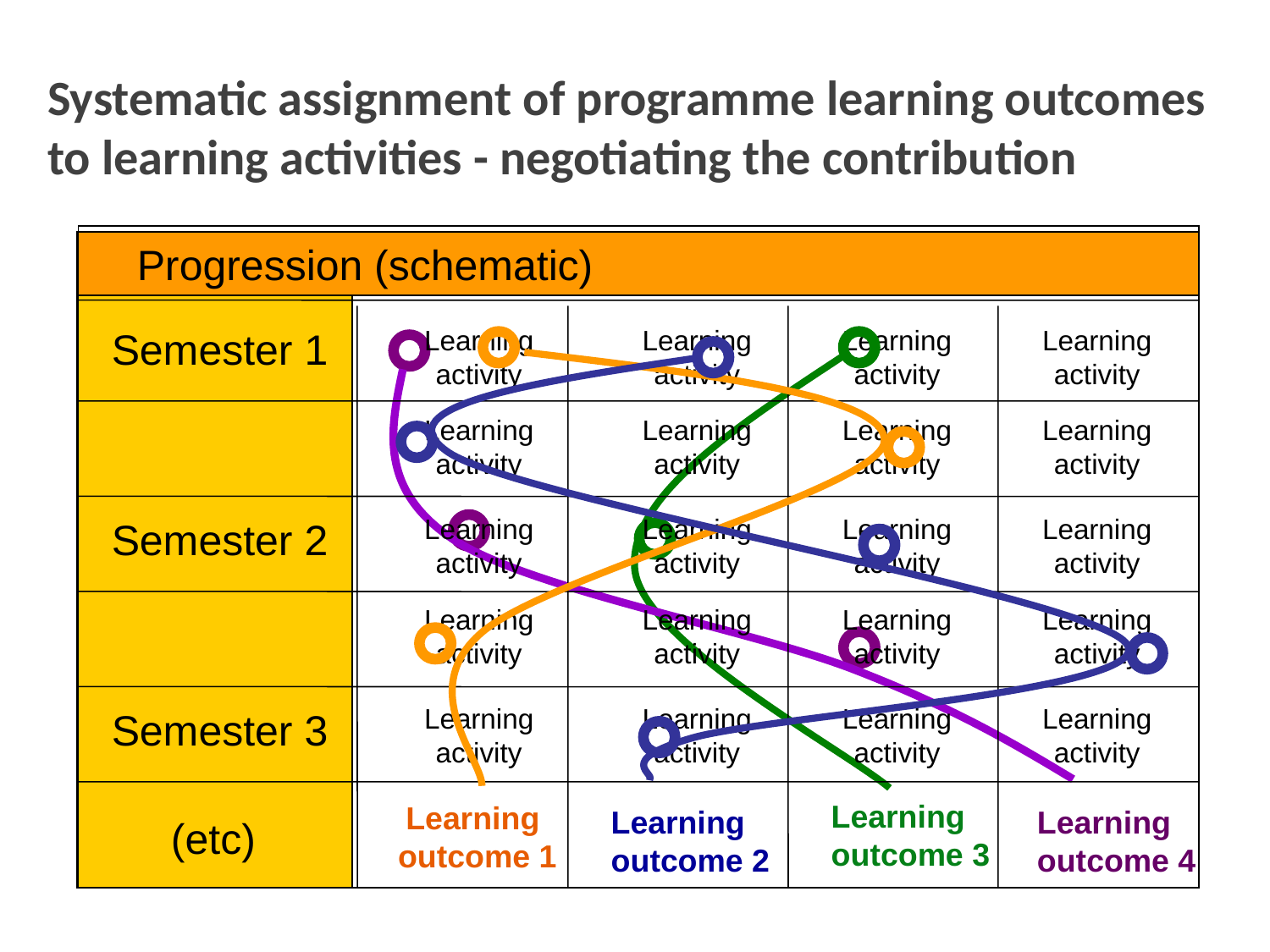

Systematic assignment of programme learning outcomes to learning activities - negotiating the contribution

    Progression (schematic)

Learning activity
Learning activity
Learning activity
Learning activity
Semester 1

Learning
outcome 1

Learning
outcome 3

Learning
outcome 4

Learning
outcome 2

Learning activity
Learning activity
Learning activity
Learning activity

Learning activity
Learning activity
Learning activity
Learning activity
Semester 2

Learning activity
Learning activity
Learning activity
Learning activity

Learning activity
Learning activity
Learning activity
Learning activity
Semester 3

(etc)